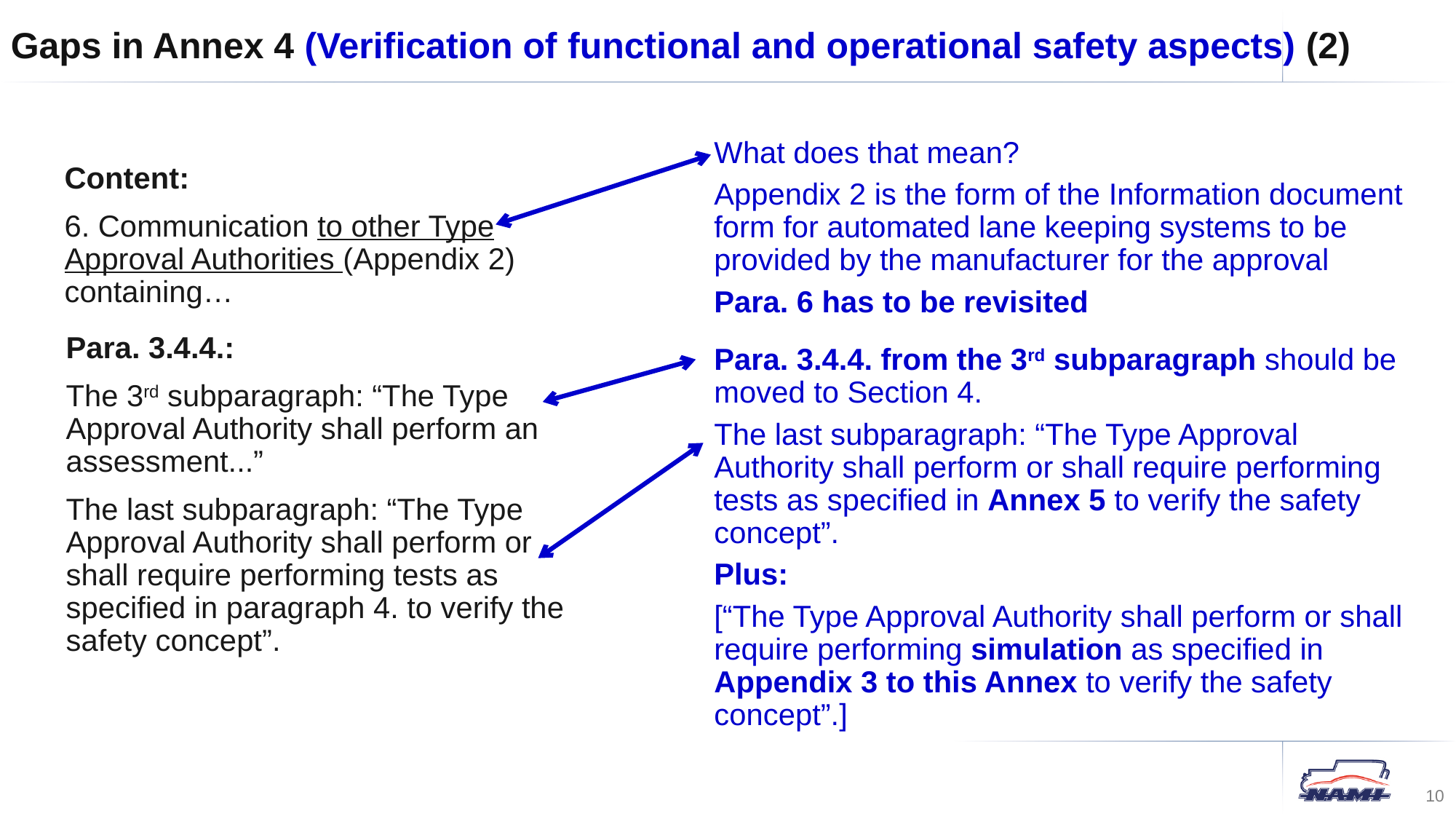

Gaps in Annex 4 (Verification of functional and operational safety aspects) (2)
What does that mean?
Appendix 2 is the form of the Information document form for automated lane keeping systems to be provided by the manufacturer for the approval
Para. 6 has to be revisited
Content:
6. Communication to other Type Approval Authorities (Appendix 2) containing…
Para. 3.4.4.:
The 3rd subparagraph: “The Type Approval Authority shall perform an assessment...”
The last subparagraph: “The Type Approval Authority shall perform or shall require performing tests as specified in paragraph 4. to verify the safety concept”.
Para. 3.4.4. from the 3rd subparagraph should be moved to Section 4.
The last subparagraph: “The Type Approval Authority shall perform or shall require performing tests as specified in Annex 5 to verify the safety concept”.
Plus:
[“The Type Approval Authority shall perform or shall require performing simulation as specified in Appendix 3 to this Annex to verify the safety concept”.]

10